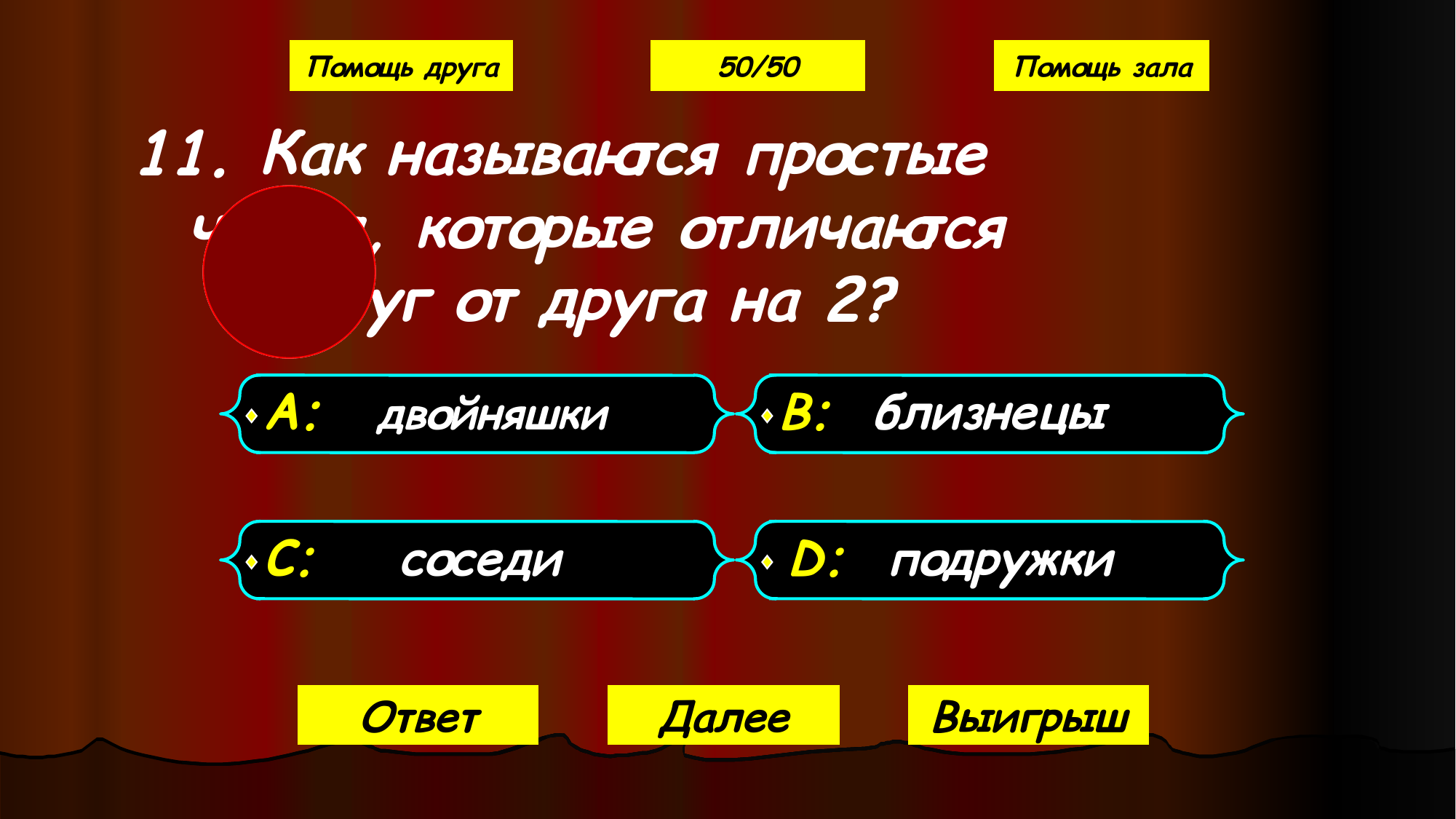

Помощь друга
50/50
Помощь зала
 11. Как называются простые числа, которые отличаются друг от друга на 2?

А:   двойняшки
В:  близнецы

С:    соседи

D:  подружки

Ответ
Далее
Выигрыш